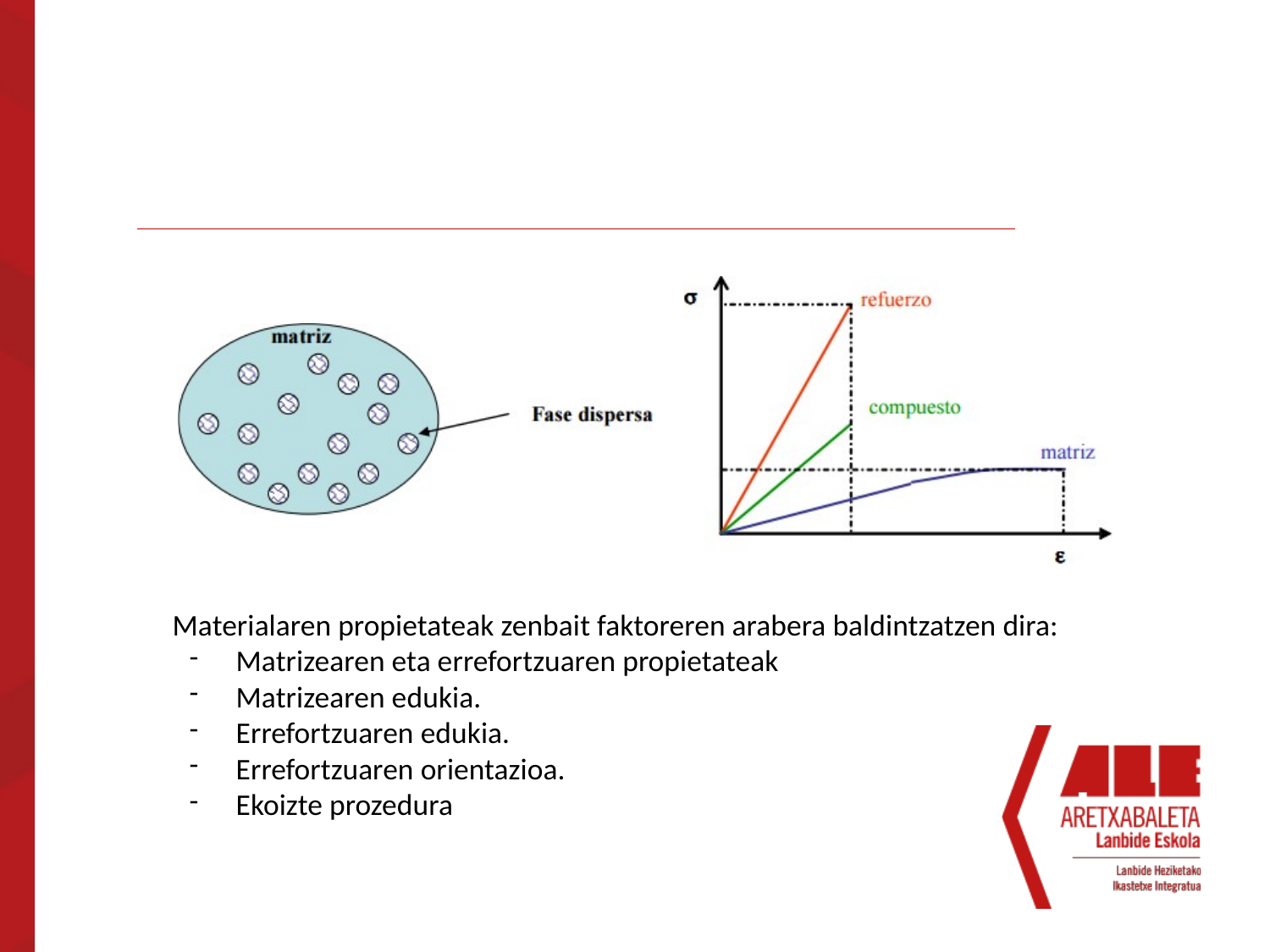

Materialaren propietateak zenbait faktoreren arabera baldintzatzen dira:
Matrizearen eta errefortzuaren propietateak
Matrizearen edukia.
Errefortzuaren edukia.
Errefortzuaren orientazioa.
Ekoizte prozedura